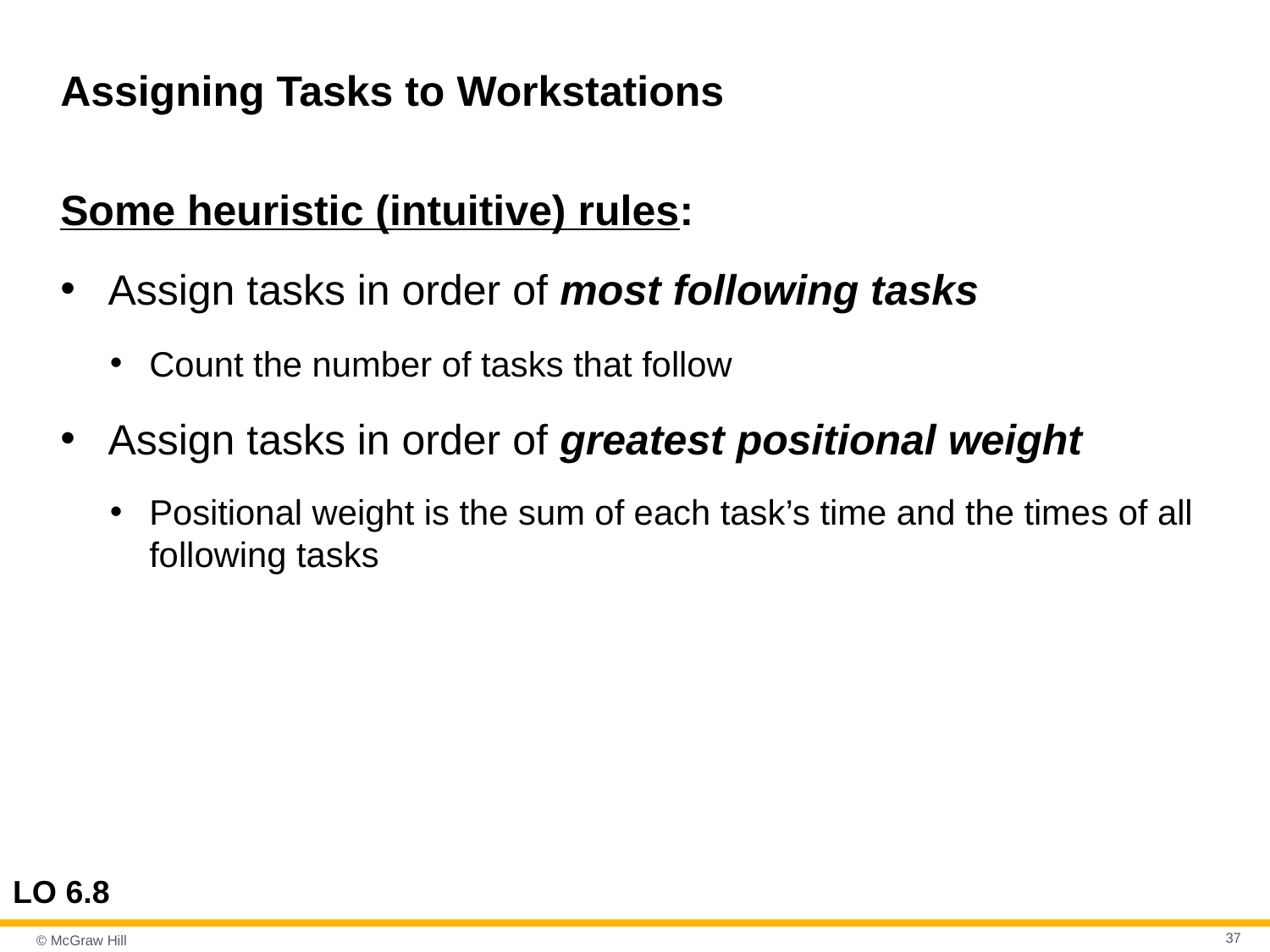

# Assigning Tasks to Workstations
Some heuristic (intuitive) rules:
Assign tasks in order of most following tasks
Count the number of tasks that follow
Assign tasks in order of greatest positional weight
Positional weight is the sum of each task’s time and the times of all following tasks
LO 6.8